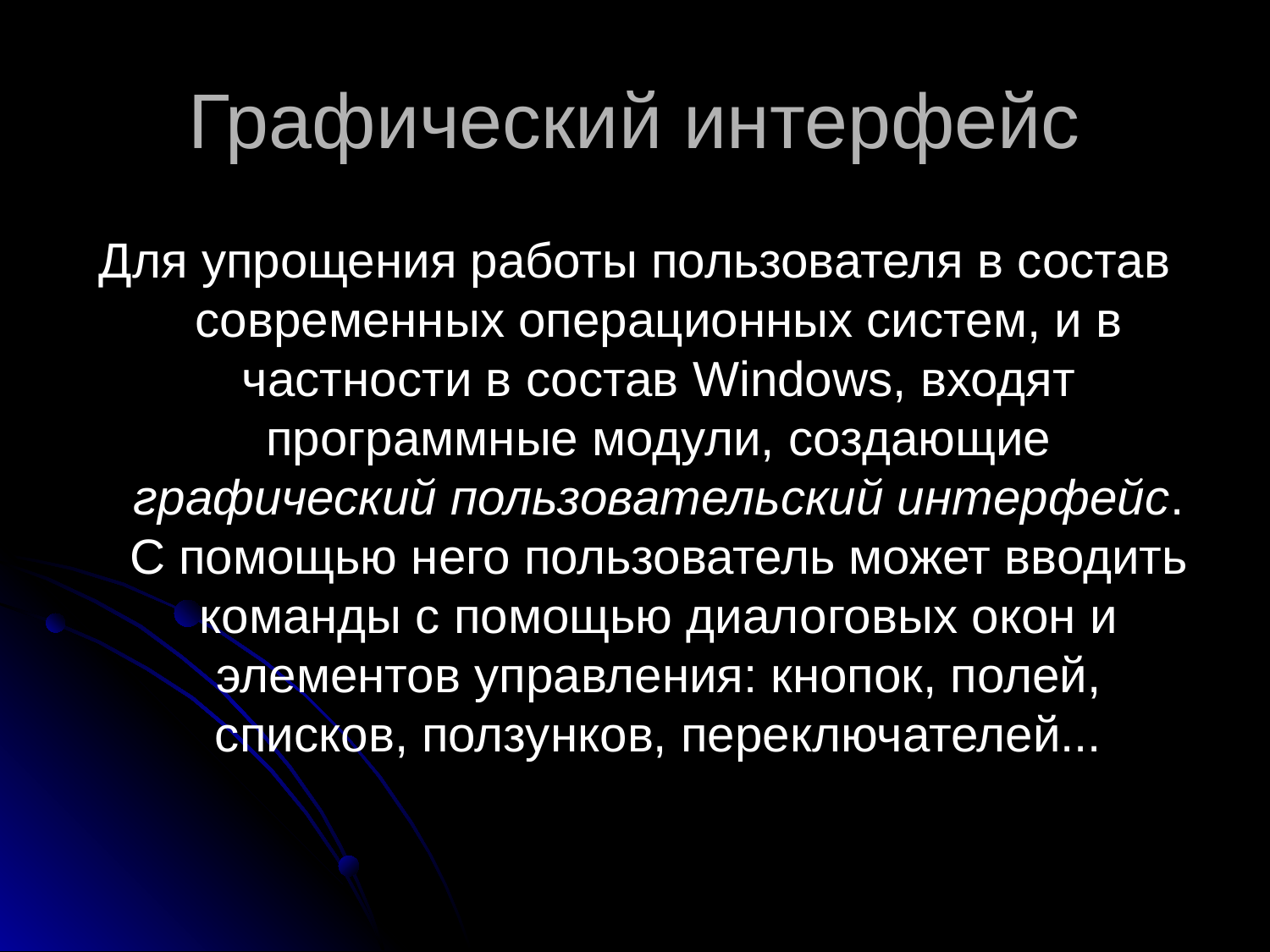

# Графический интерфейс
Для упрощения работы пользователя в состав современных операционных систем, и в частности в состав Windows, входят программные модули, создающие графический пользовательский интерфейс. С помощью него пользователь может вводить команды с помощью диалоговых окон и элементов управления: кнопок, полей, списков, ползунков, переключателей...